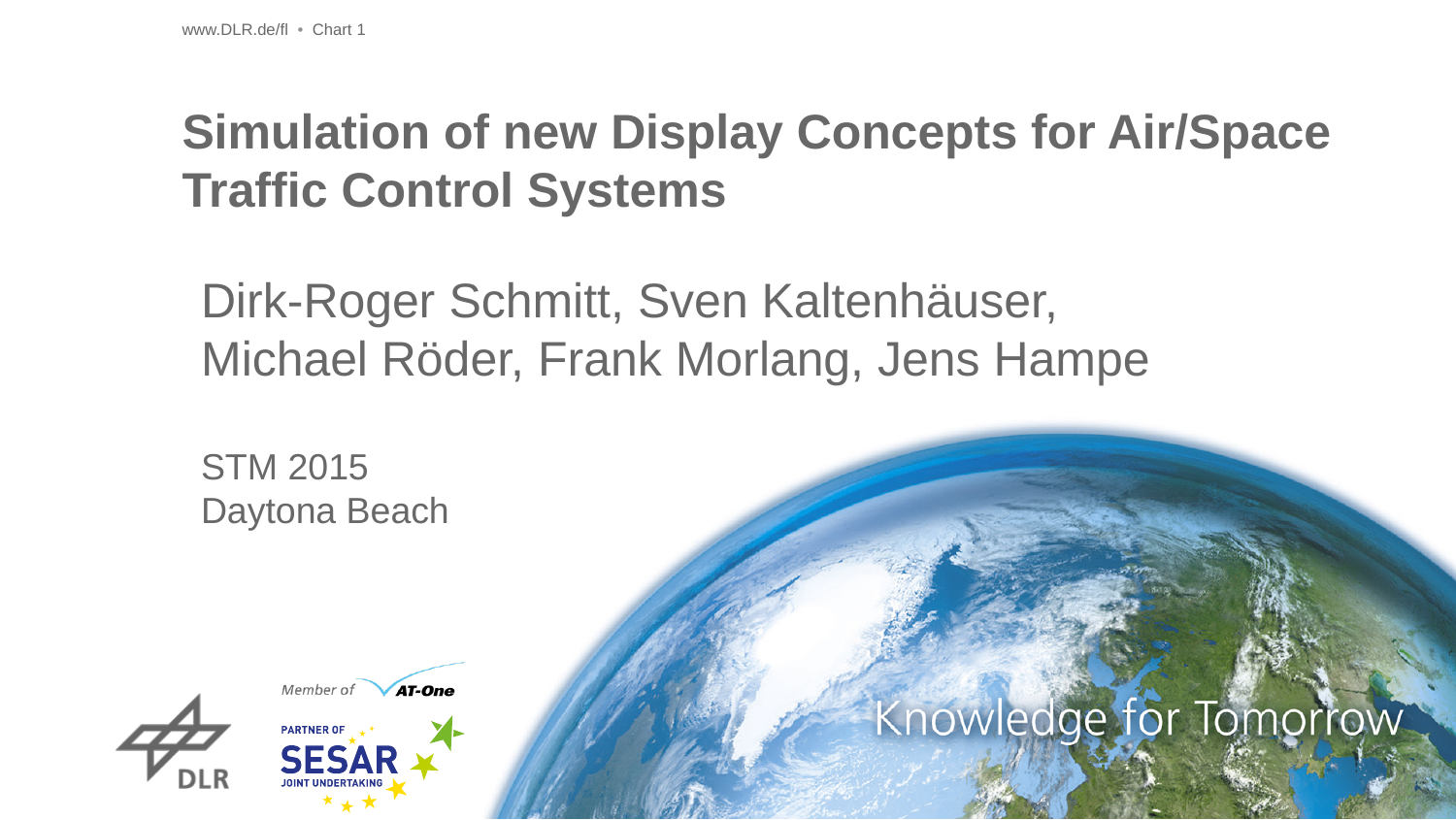

www.DLR.de/fl  •  Chart 1
# Simulation of new Display Concepts for Air/Space Traffic Control Systems
Dirk-Roger Schmitt, Sven Kaltenhäuser,
Michael Röder, Frank Morlang, Jens Hampe

STM 2015
Daytona Beach